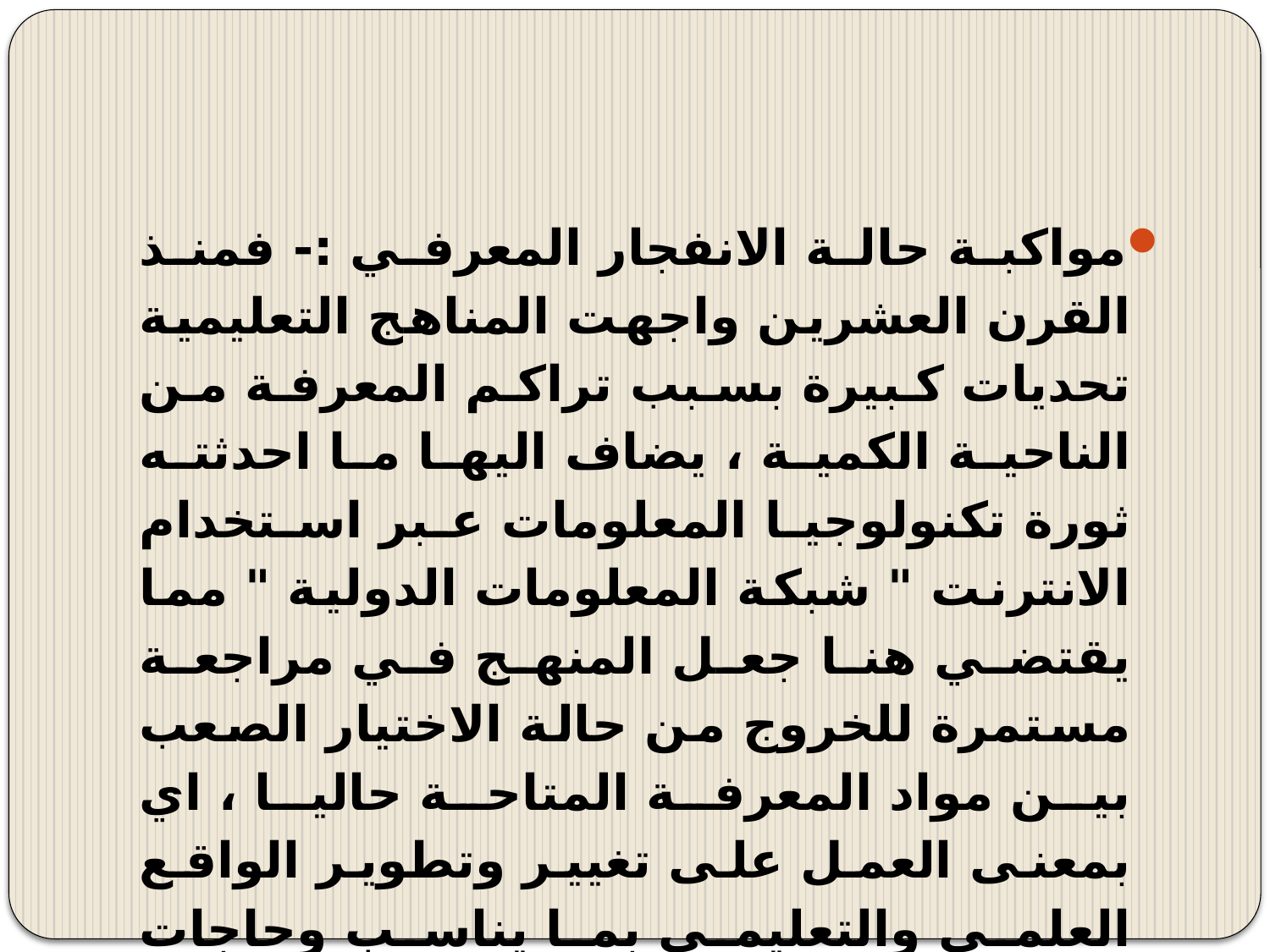

#
مواكبة حالة الانفجار المعرفي :- فمنذ القرن العشرين واجهت المناهج التعليمية تحديات كبيرة بسبب تراكم المعرفة من الناحية الكمية ، يضاف اليها ما احدثته ثورة تكنولوجيا المعلومات عبر استخدام الانترنت " شبكة المعلومات الدولية " مما يقتضي هنا جعل المنهج في مراجعة مستمرة للخروج من حالة الاختيار الصعب بين مواد المعرفة المتاحة حاليا ، اي بمعنى العمل على تغيير وتطوير الواقع العلمي والتعليمي بما يناسب وحاجات العصر ومتطلبات عموم المتعلمين بغية الانتقال من الجمود والمضي نحو مواجهة المشكلات ووضع الحلول بصددها .
تحديد الاهداف :- ان أي استراتيجية تعليمية تبتغي تطوير وسائل التعليم والتعلم تستوجب من المتخصصين في مجال تحسين مستوى الاداء العلمي والوصول الى مؤشرات الجدوى المعتمدة عالميا وتحقيقها عمليا ،ان يقوموا بتحديد الاهداف القصيرة المدى وطويلة الاجل لابتكار وسائل تنمية القدرات لدى الطالب وتدريبه على الاسلوب العملي في هذه الوسائل بدءا من اختيار المضمون العلمي وانتهاءا بتحقيق أعلى النتائج في اختبارات تحسين مستوى الجودة العلمية .